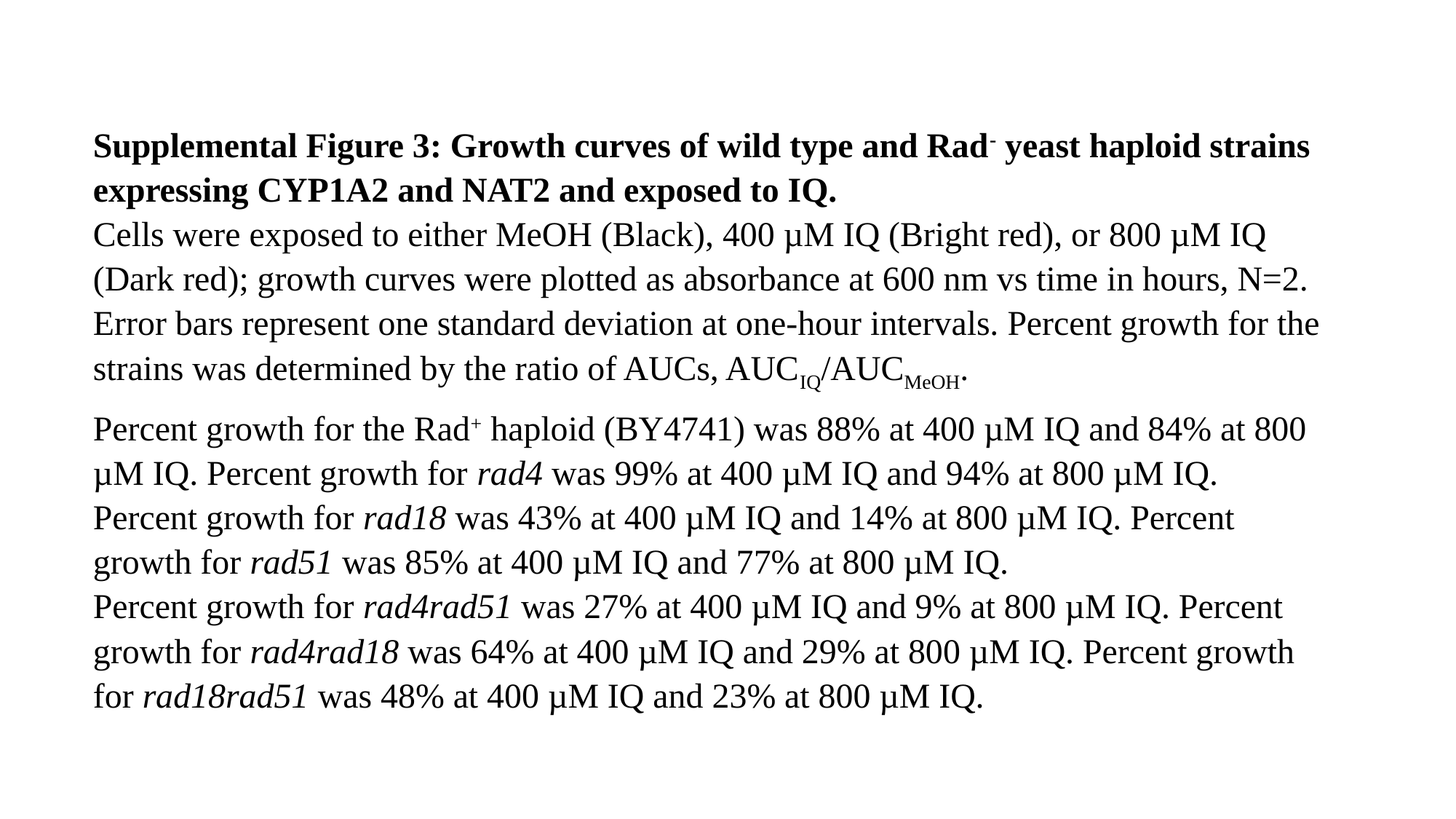

Supplemental Figure 3: Growth curves of wild type and Rad- yeast haploid strains expressing CYP1A2 and NAT2 and exposed to IQ.
Cells were exposed to either MeOH (Black), 400 µM IQ (Bright red), or 800 µM IQ (Dark red); growth curves were plotted as absorbance at 600 nm vs time in hours, N=2. Error bars represent one standard deviation at one-hour intervals. Percent growth for the strains was determined by the ratio of AUCs, AUCIQ/AUCMeOH.
Percent growth for the Rad+ haploid (BY4741) was 88% at 400 µM IQ and 84% at 800 µM IQ. Percent growth for rad4 was 99% at 400 µM IQ and 94% at 800 µM IQ. Percent growth for rad18 was 43% at 400 µM IQ and 14% at 800 µM IQ. Percent growth for rad51 was 85% at 400 µM IQ and 77% at 800 µM IQ.
Percent growth for rad4rad51 was 27% at 400 µM IQ and 9% at 800 µM IQ. Percent growth for rad4rad18 was 64% at 400 µM IQ and 29% at 800 µM IQ. Percent growth for rad18rad51 was 48% at 400 µM IQ and 23% at 800 µM IQ.